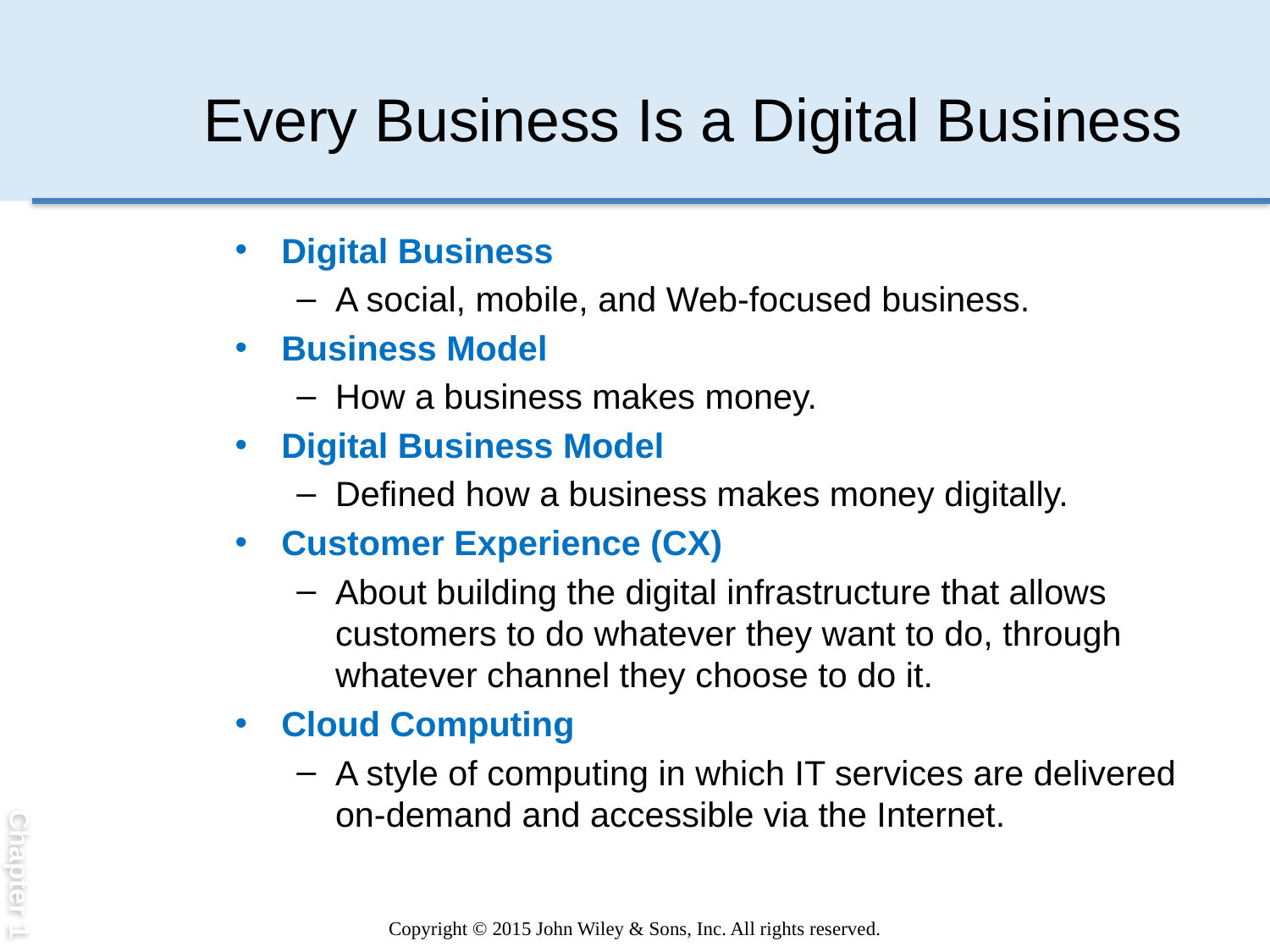

Chapter 1
# Every Business Is a Digital Business
Digital Business
A social, mobile, and Web-focused business.
Business Model
How a business makes money.
Digital Business Model
Defined how a business makes money digitally.
Customer Experience (CX)
About building the digital infrastructure that allows customers to do whatever they want to do, through whatever channel they choose to do it.
Cloud Computing
A style of computing in which IT services are delivered on-demand and accessible via the Internet.